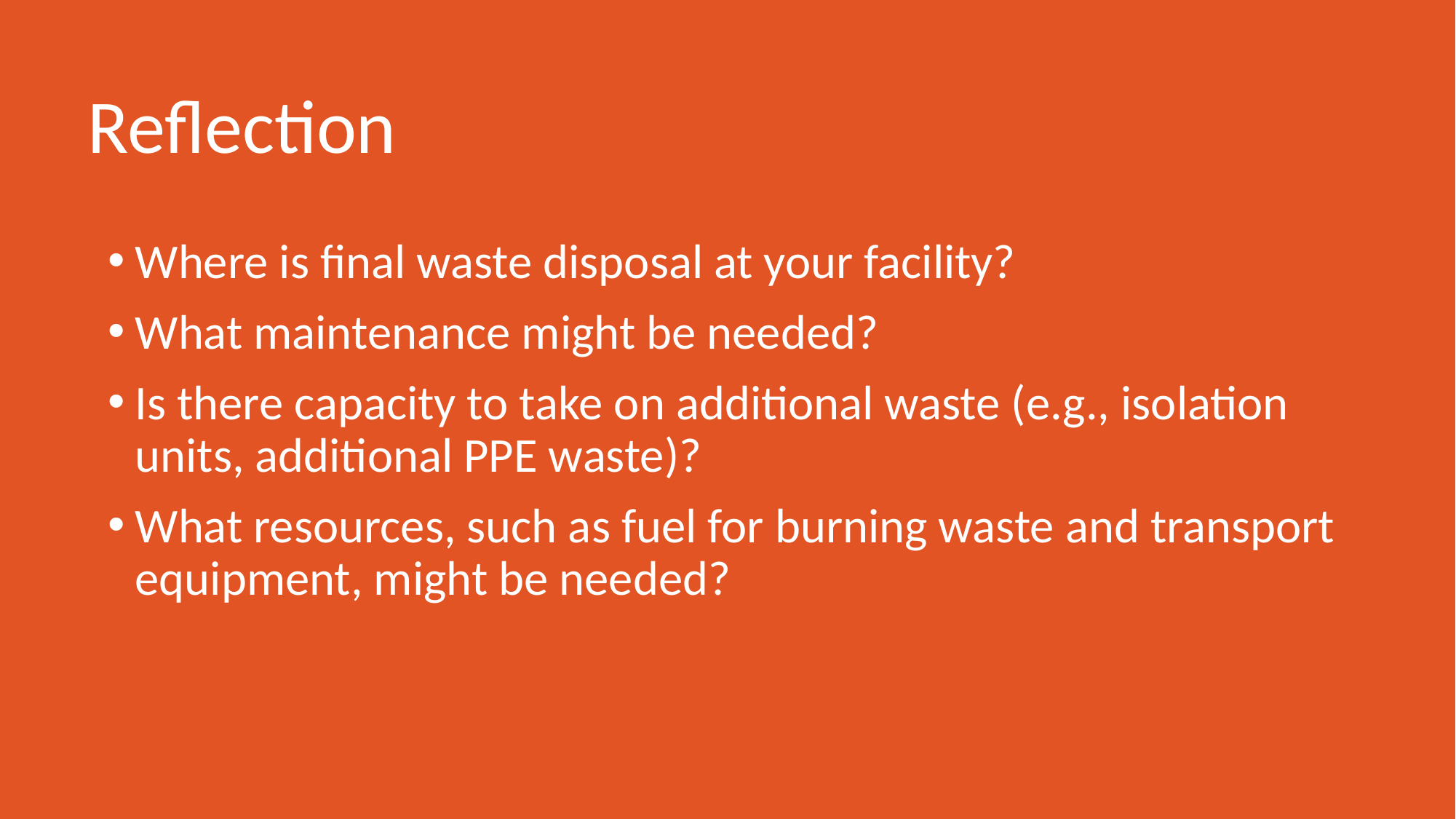

# Reflection
Where is final waste disposal at your facility?
What maintenance might be needed?
Is there capacity to take on additional waste (e.g., isolation units, additional PPE waste)?
What resources, such as fuel for burning waste and transport equipment, might be needed?